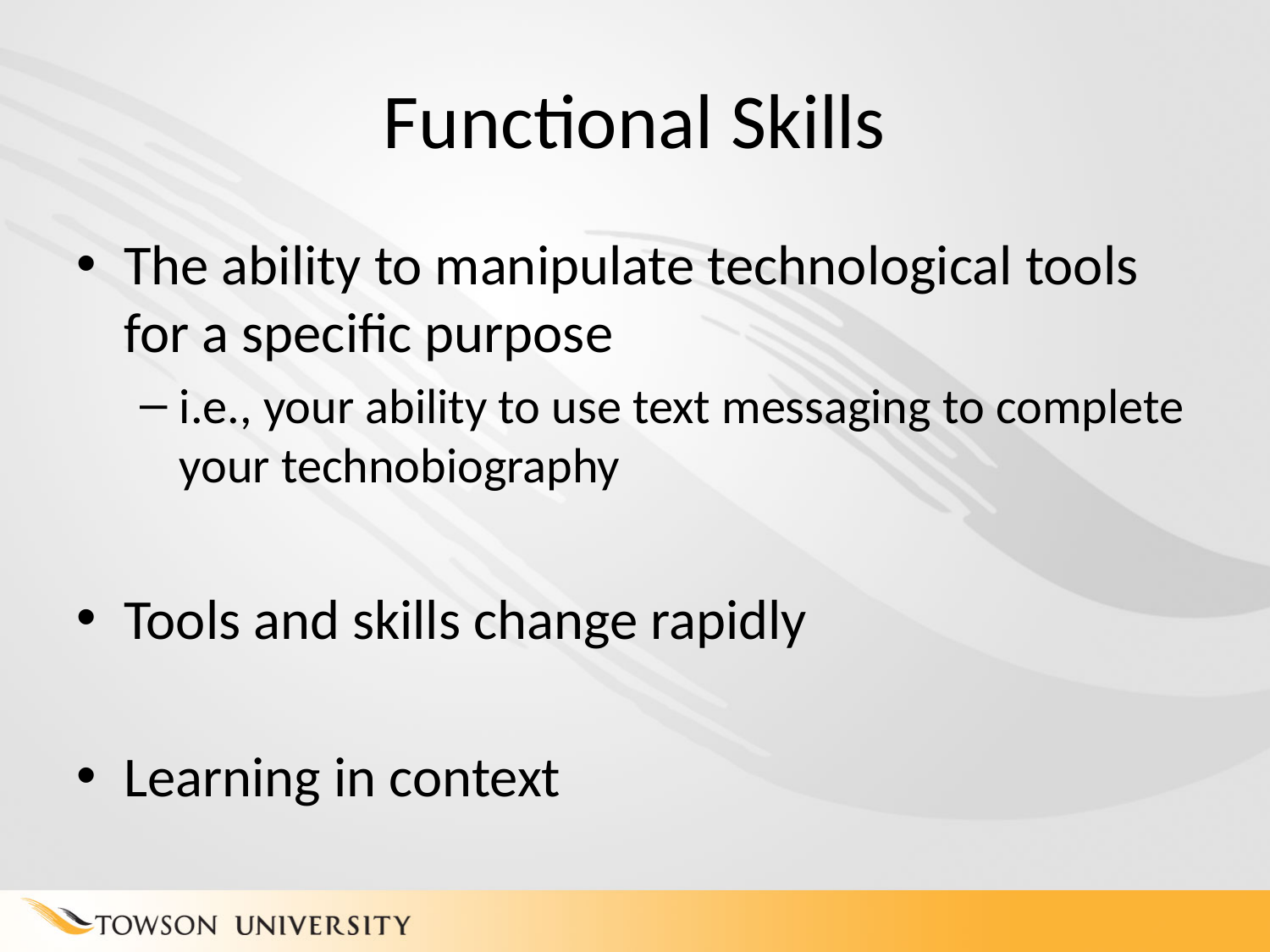

# Functional Skills
The ability to manipulate technological tools for a specific purpose
i.e., your ability to use text messaging to complete your technobiography

Tools and skills change rapidly

Learning in context